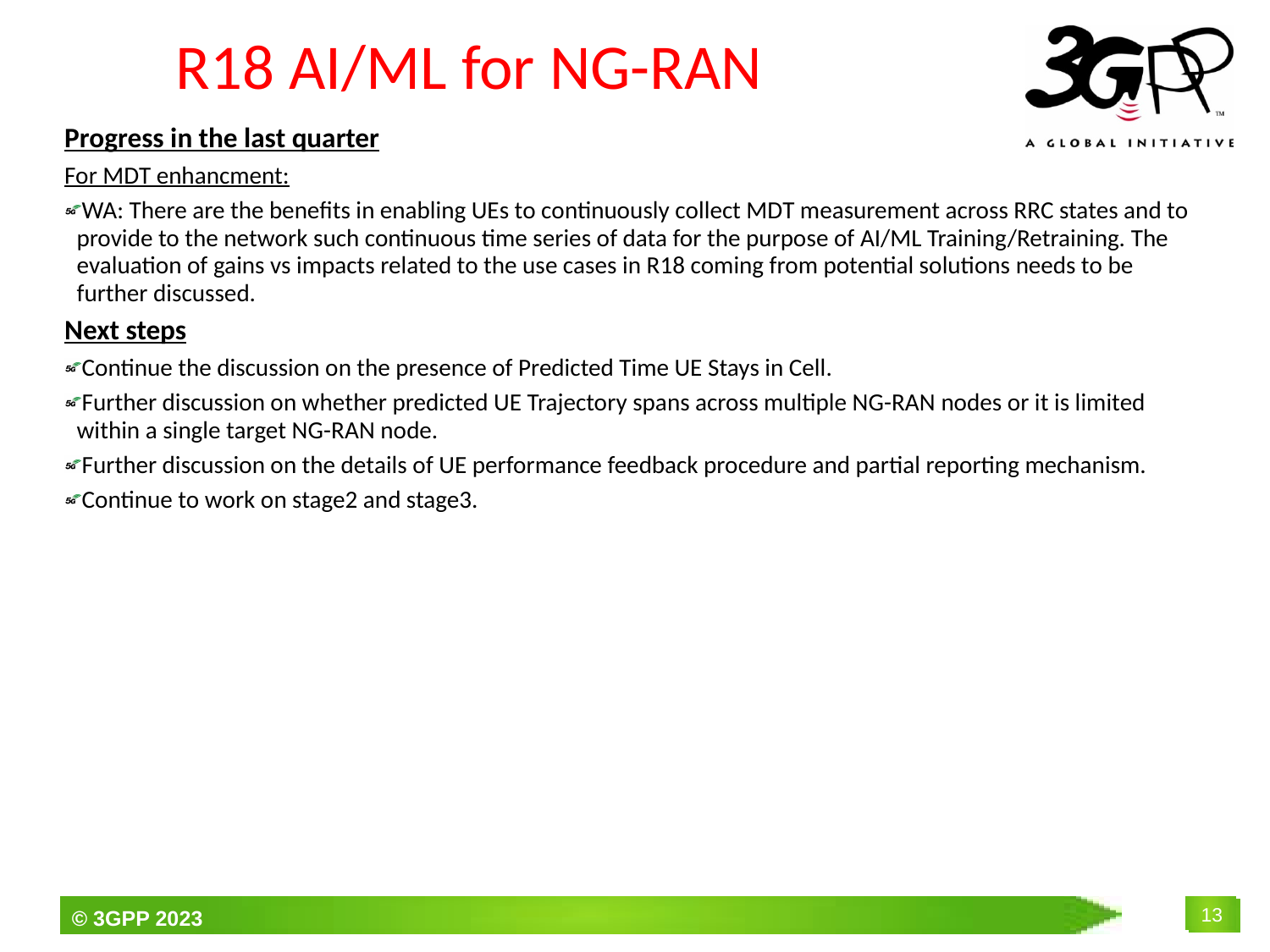

# R18 AI/ML for NG-RAN
Progress in the last quarter
For MDT enhancment:
WA: There are the benefits in enabling UEs to continuously collect MDT measurement across RRC states and to provide to the network such continuous time series of data for the purpose of AI/ML Training/Retraining. The evaluation of gains vs impacts related to the use cases in R18 coming from potential solutions needs to be further discussed.
Next steps
Continue the discussion on the presence of Predicted Time UE Stays in Cell.
Further discussion on whether predicted UE Trajectory spans across multiple NG-RAN nodes or it is limited within a single target NG-RAN node.
Further discussion on the details of UE performance feedback procedure and partial reporting mechanism.
Continue to work on stage2 and stage3.

13